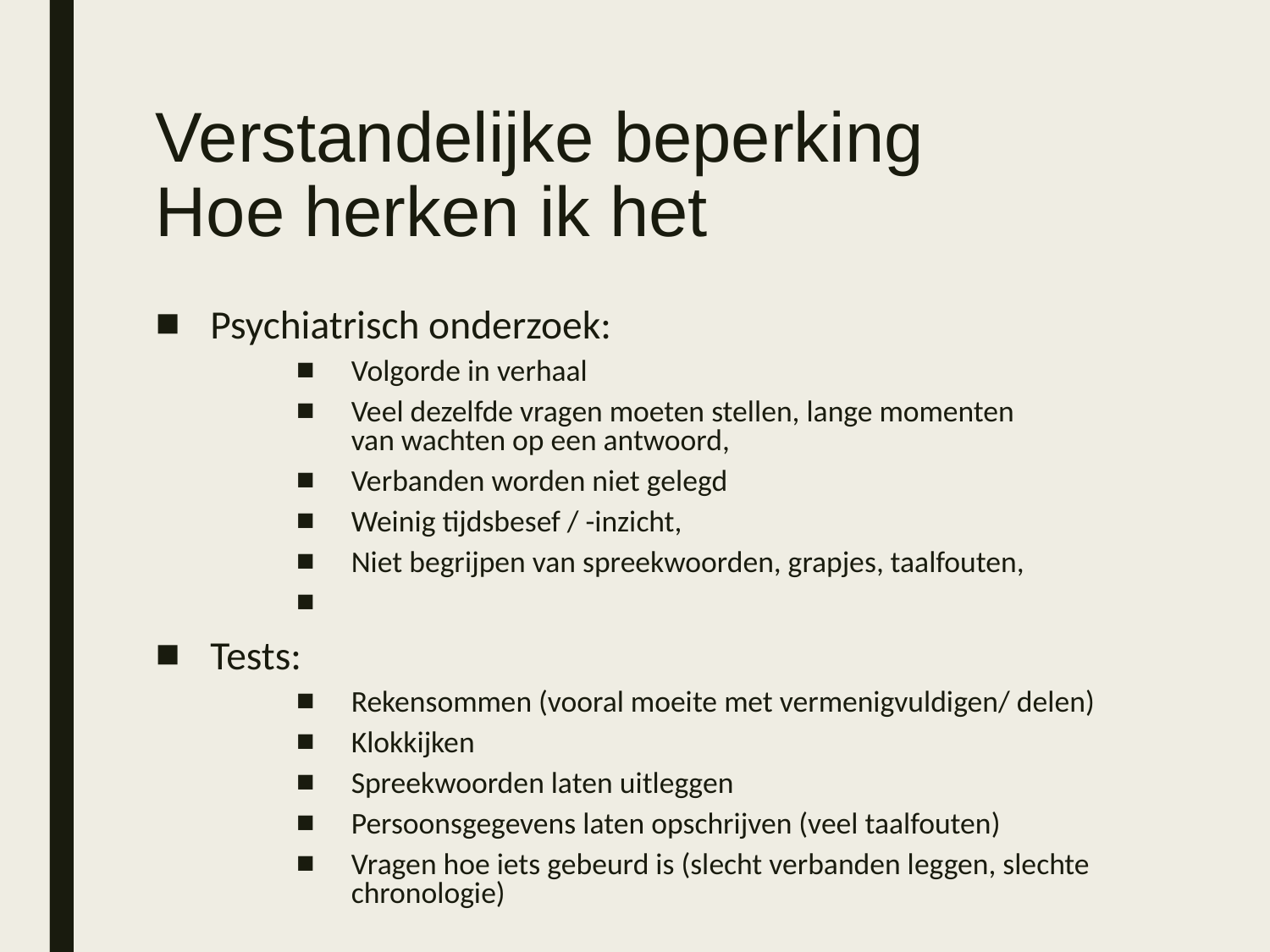

# Verstandelijke beperking Hoe herken ik het
Psychiatrisch onderzoek:
Volgorde in verhaal
Veel dezelfde vragen moeten stellen, lange momenten
van wachten op een antwoord,
Verbanden worden niet gelegd
Weinig tijdsbesef / -inzicht,
Niet begrijpen van spreekwoorden, grapjes, taalfouten,

Tests:
Rekensommen (vooral moeite met vermenigvuldigen/ delen)
Klokkijken
Spreekwoorden laten uitleggen
Persoonsgegevens laten opschrijven (veel taalfouten)
Vragen hoe iets gebeurd is (slecht verbanden leggen, slechte chronologie)